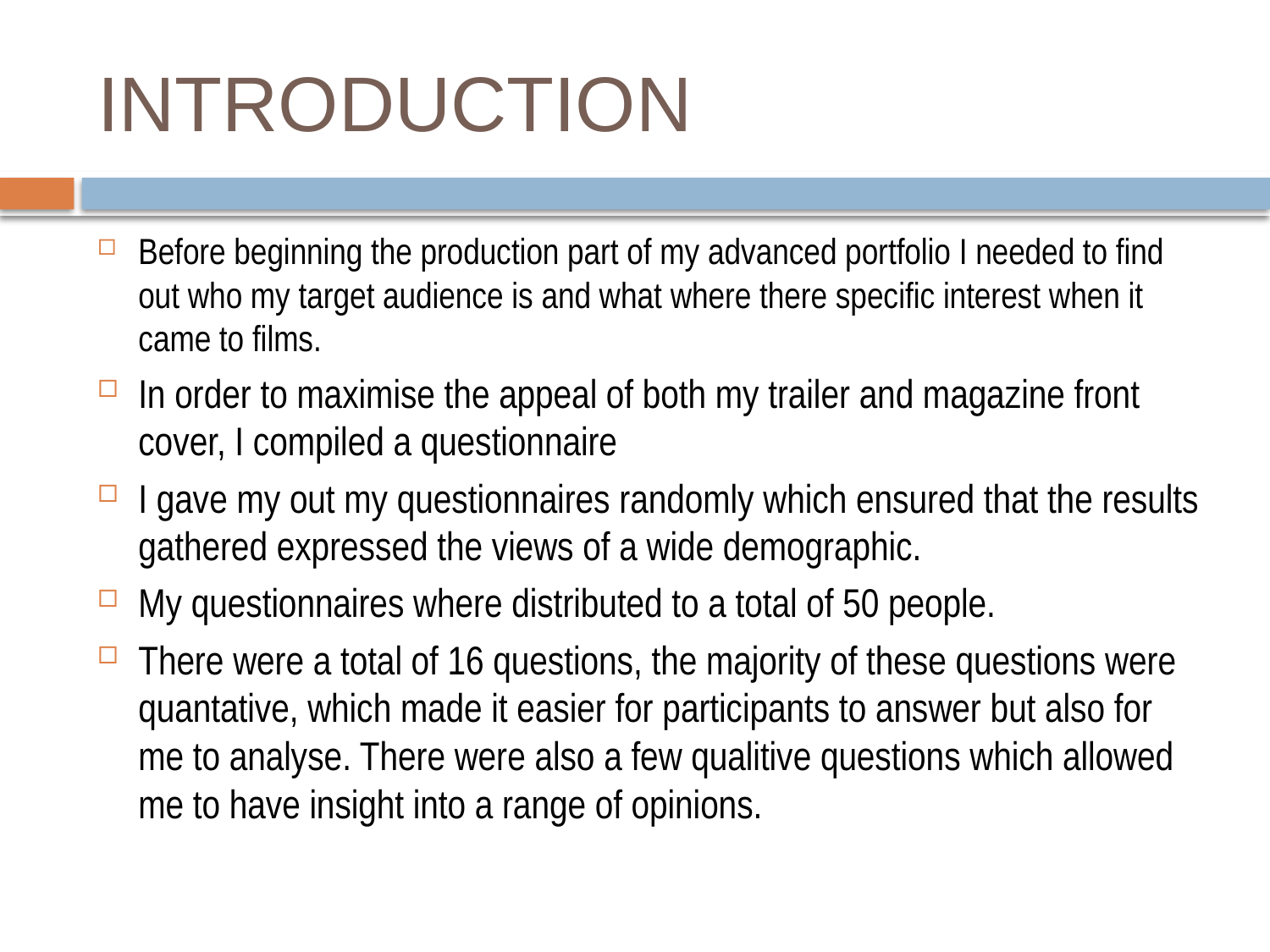

# INTRODUCTION
Before beginning the production part of my advanced portfolio I needed to find out who my target audience is and what where there specific interest when it came to films.
In order to maximise the appeal of both my trailer and magazine front cover, I compiled a questionnaire
I gave my out my questionnaires randomly which ensured that the results gathered expressed the views of a wide demographic.
My questionnaires where distributed to a total of 50 people.
There were a total of 16 questions, the majority of these questions were quantative, which made it easier for participants to answer but also for me to analyse. There were also a few qualitive questions which allowed me to have insight into a range of opinions.